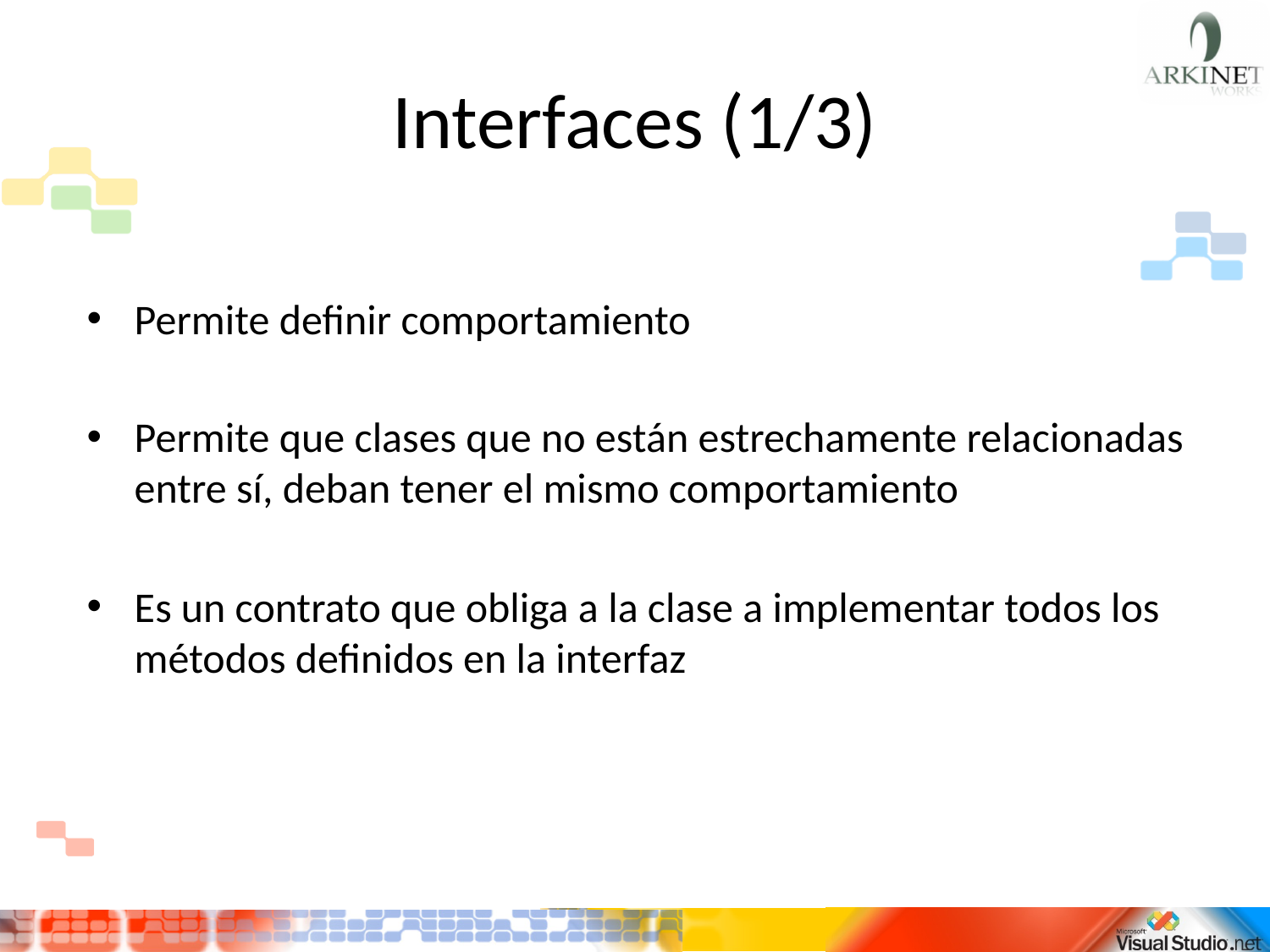

# Interfaces (1/3)
Permite definir comportamiento

Permite que clases que no están estrechamente relacionadas entre sí, deban tener el mismo comportamiento

Es un contrato que obliga a la clase a implementar todos los métodos definidos en la interfaz